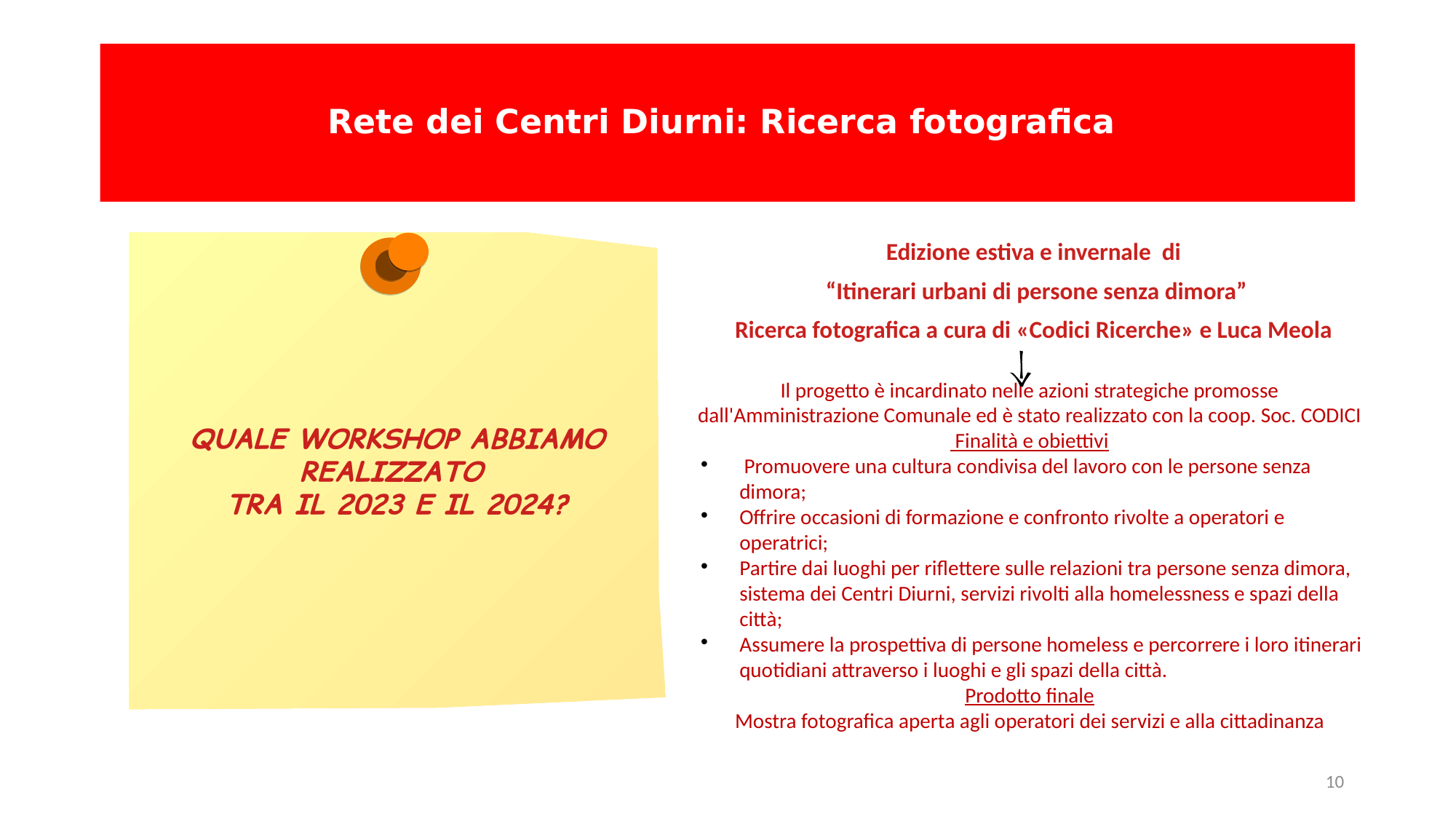

#
Rete dei Centri Diurni: Ricerca fotografica
QUALE WORKSHOP ABBIAMO REALIZZATO
TRA IL 2023 E IL 2024?

Edizione estiva e invernale  di
“Itinerari urbani di persone senza dimora”
Ricerca fotografica a cura di «Codici Ricerche» e Luca Meola

Il progetto è incardinato nelle azioni strategiche promosse dall'Amministrazione Comunale ed è stato realizzato con la coop. Soc. CODICI
 Finalità e obiettivi
 Promuovere una cultura condivisa del lavoro con le persone senza dimora;
Offrire occasioni di formazione e confronto rivolte a operatori e operatrici;
Partire dai luoghi per riflettere sulle relazioni tra persone senza dimora, sistema dei Centri Diurni, servizi rivolti alla homelessness e spazi della città;
Assumere la prospettiva di persone homeless e percorrere i loro itinerari quotidiani attraverso i luoghi e gli spazi della città.
Prodotto finale
Mostra fotografica aperta agli operatori dei servizi e alla cittadinanza

10